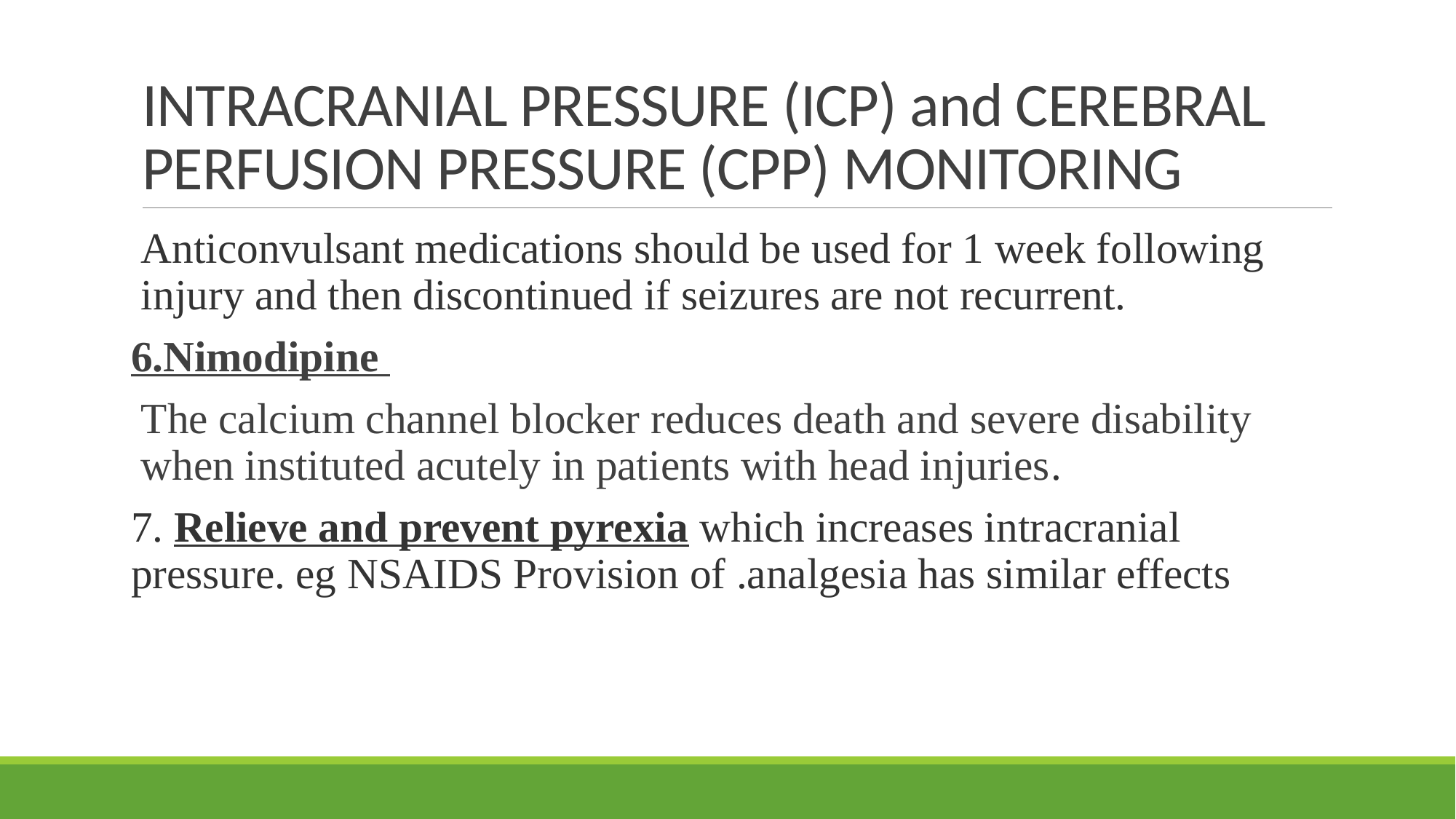

# INTRACRANIAL PRESSURE (ICP) and CEREBRAL PERFUSION PRESSURE (CPP) MONITORING
Anticonvulsant medications should be used for 1 week following injury and then discontinued if seizures are not recurrent.
6.Nimodipine
The calcium channel blocker reduces death and severe disability when instituted acutely in patients with head injuries.
7. Relieve and prevent pyrexia which increases intracranial pressure. eg NSAIDS Provision of .analgesia has similar effects